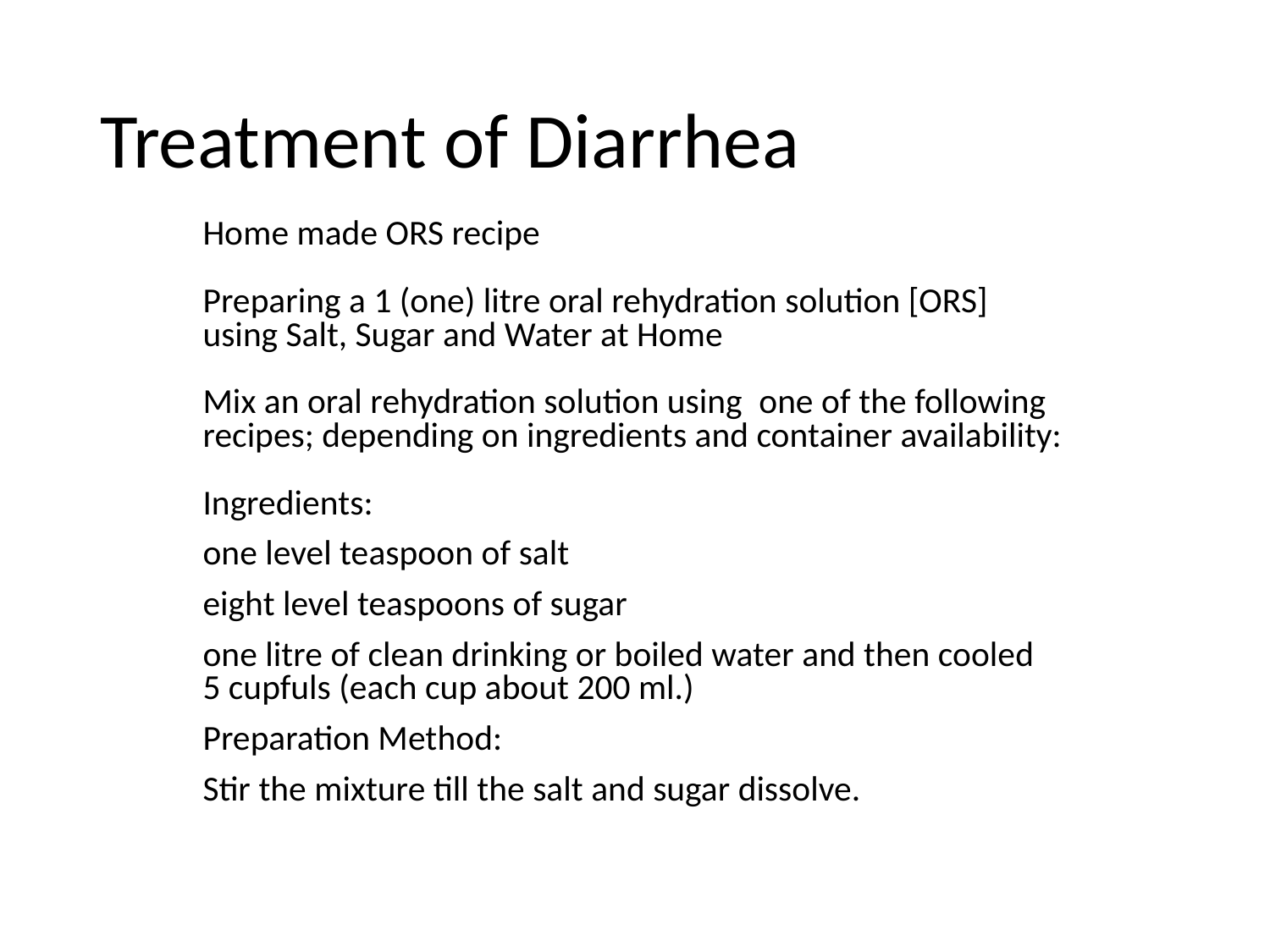

Treatment of Diarrhea
Home made ORS recipe
Preparing a 1 (one) litre oral rehydration solution [ORS] using Salt, Sugar and Water at Home
Mix an oral rehydration solution using  one of the following recipes; depending on ingredients and container availability:
Ingredients:
one level teaspoon of salt
eight level teaspoons of sugar
one litre of clean drinking or boiled water and then cooled
5 cupfuls (each cup about 200 ml.)
Preparation Method:
Stir the mixture till the salt and sugar dissolve.